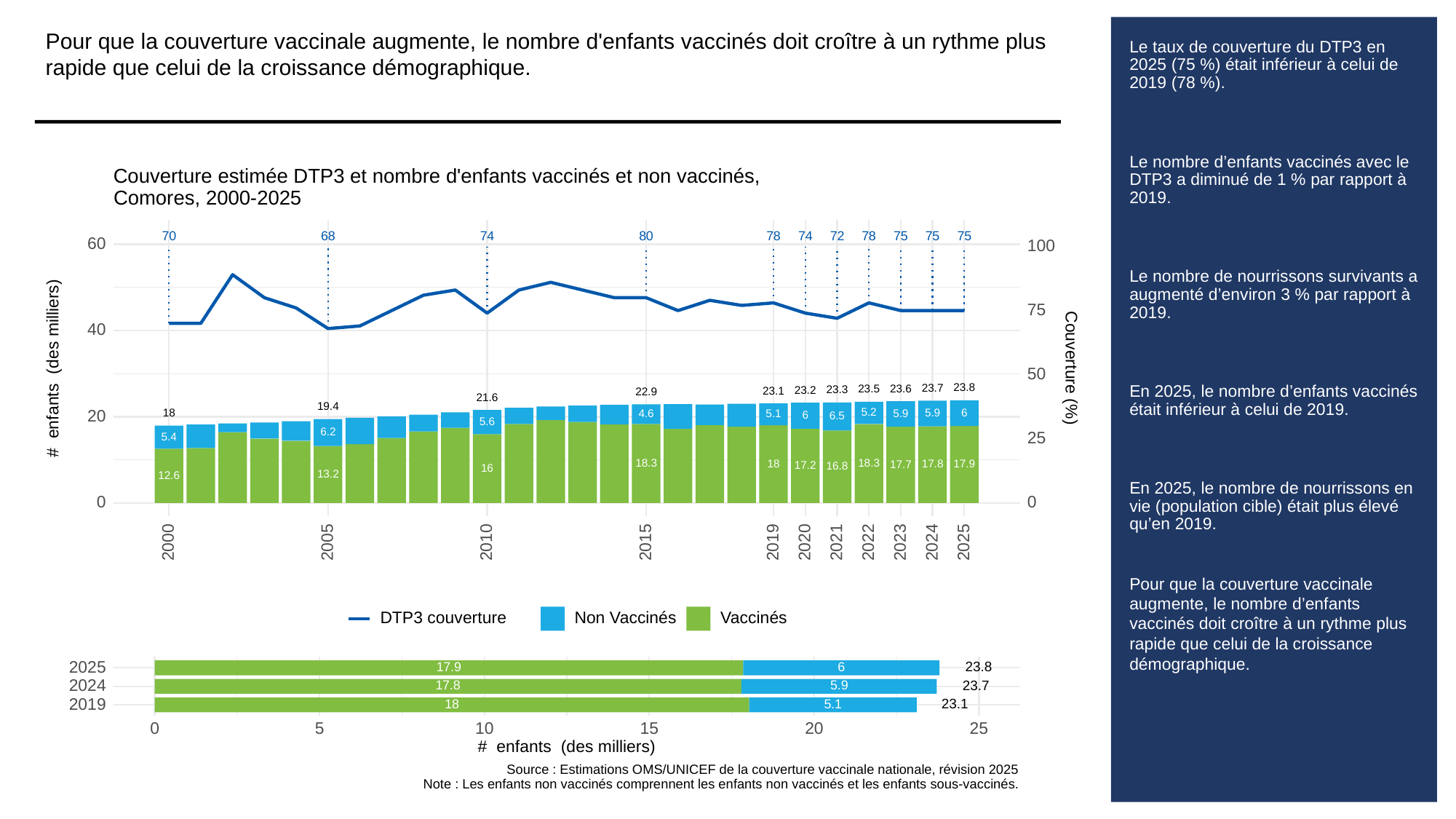

Pour que la couverture vaccinale augmente, le nombre d'enfants vaccinés doit croître à un rythme plus rapide que celui de la croissance démographique.
# Le taux de couverture du DTP3 en 2025 (75 %) était inférieur à celui de 2019 (78 %).

Le nombre d’enfants vaccinés avec le DTP3 a diminué de 1 % par rapport à 2019.

Le nombre de nourrissons survivants a augmenté d’environ 3 % par rapport à 2019.

En 2025, le nombre d’enfants vaccinés était inférieur à celui de 2019.

En 2025, le nombre de nourrissons en vie (population cible) était plus élevé qu’en 2019.

Pour que la couverture vaccinale augmente, le nombre d’enfants vaccinés doit croître à un rythme plus rapide que celui de la croissance démographique.

Couverture estimée DTP3 et nombre d'enfants vaccinés et non vaccinés,
Comores, 2000-2025

70
68
80
78
78
72
75
75
75
74
74
60
100

75
40

#  enfants  (des milliers)
Couverture (%)
50

23.8
23.7
23.6
23.5
23.3
23.2
23.1
22.9
21.6

19.4

5.2
6
18
5.9
5.9
4.6

5.1
20
6
6.5

5.6

6.2

25
5.4

18.3
18.3

18
17.9
17.8
17.7
17.2
16.8
16
13.2
12.6
0
0

2023
2000
2005
2010
2015
2019
2020
2021
2022
2024
2025

DTP3 couverture
Non Vaccinés
Vaccinés

2025
23.8
17.9
6

2024
23.7
17.8
5.9

2019
23.1
18
5.1

0
10
15
20
25
5
#  enfants  (des milliers)
Source : Estimations OMS/UNICEF de la couverture vaccinale nationale, révision 2025
Note : Les enfants non vaccinés comprennent les enfants non vaccinés et les enfants sous-vaccinés.